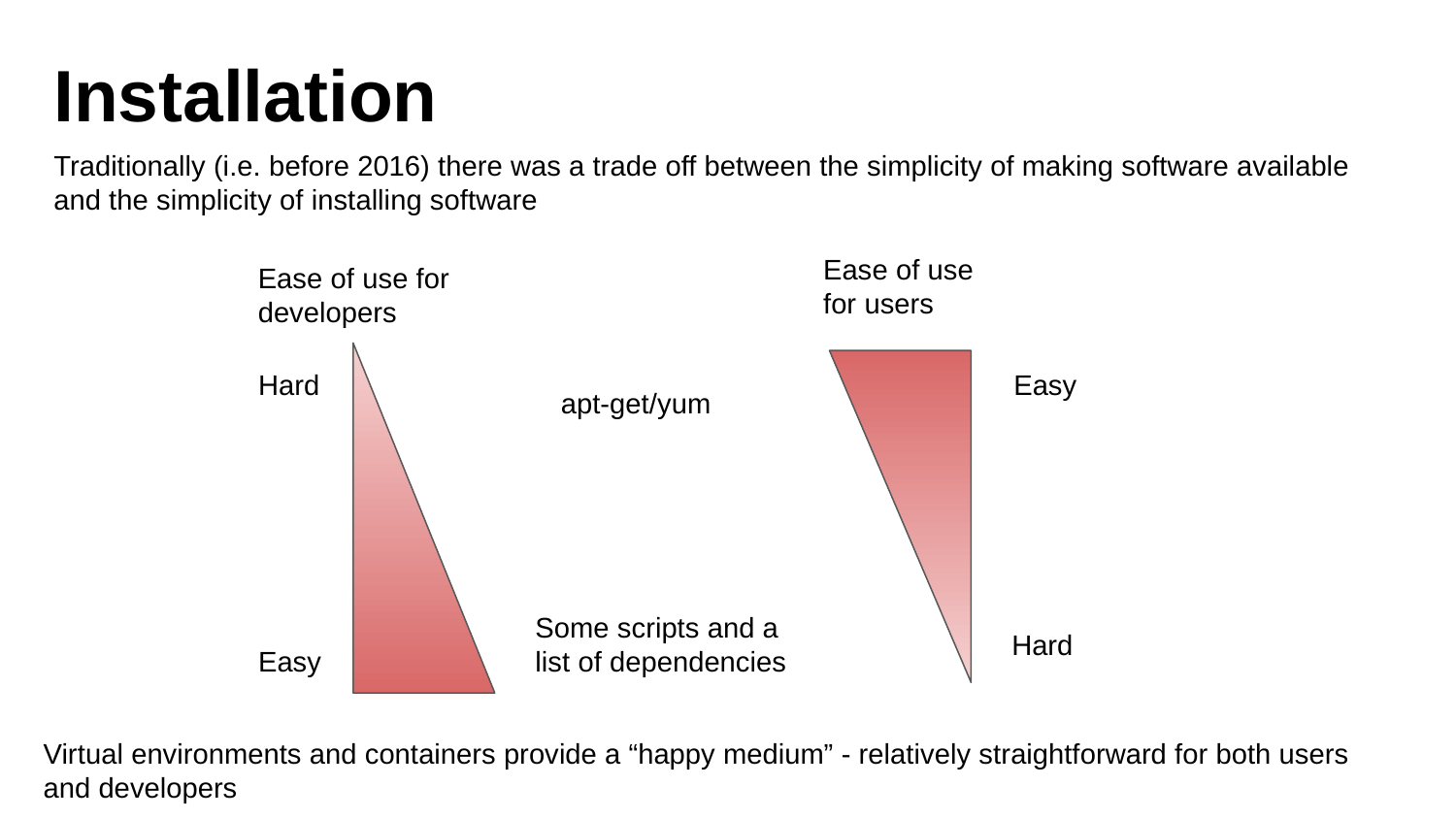

Installation
Traditionally (i.e. before 2016) there was a trade off between the simplicity of making software available and the simplicity of installing software
Ease of use for users
Ease of use for developers

Hard
Easy
apt-get/yum
Some scripts and a list of dependencies
Hard
Easy
Virtual environments and containers provide a “happy medium” - relatively straightforward for both users and developers